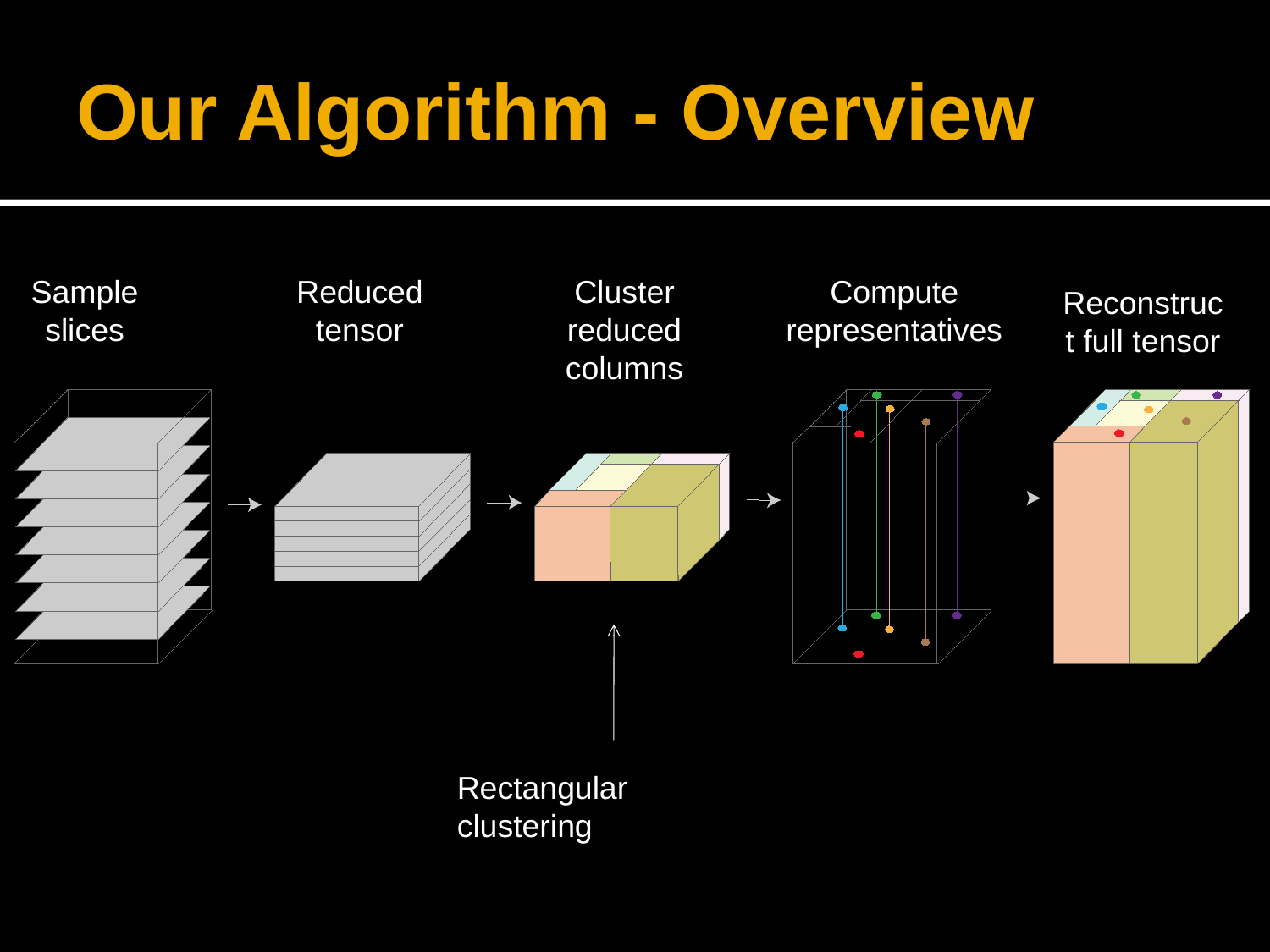

# Our Algorithm - Overview
Sample slices
Reduced tensor
Cluster reduced columns
Compute representatives
Reconstruct full tensor

Rectangular clustering